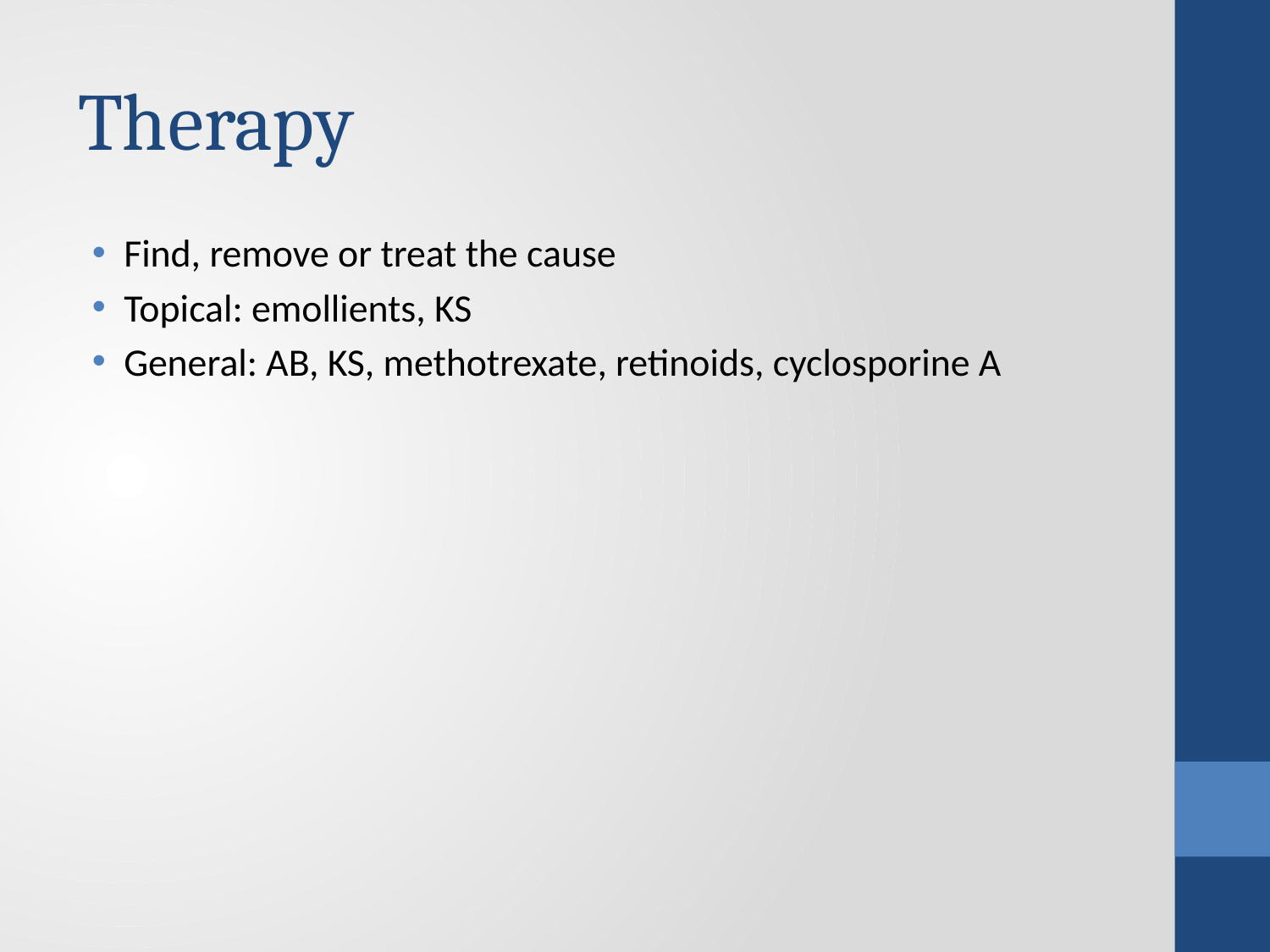

# Therapy
Find, remove or treat the cause
Topical: emollients, KS
General: AB, KS, methotrexate, retinoids, cyclosporine A